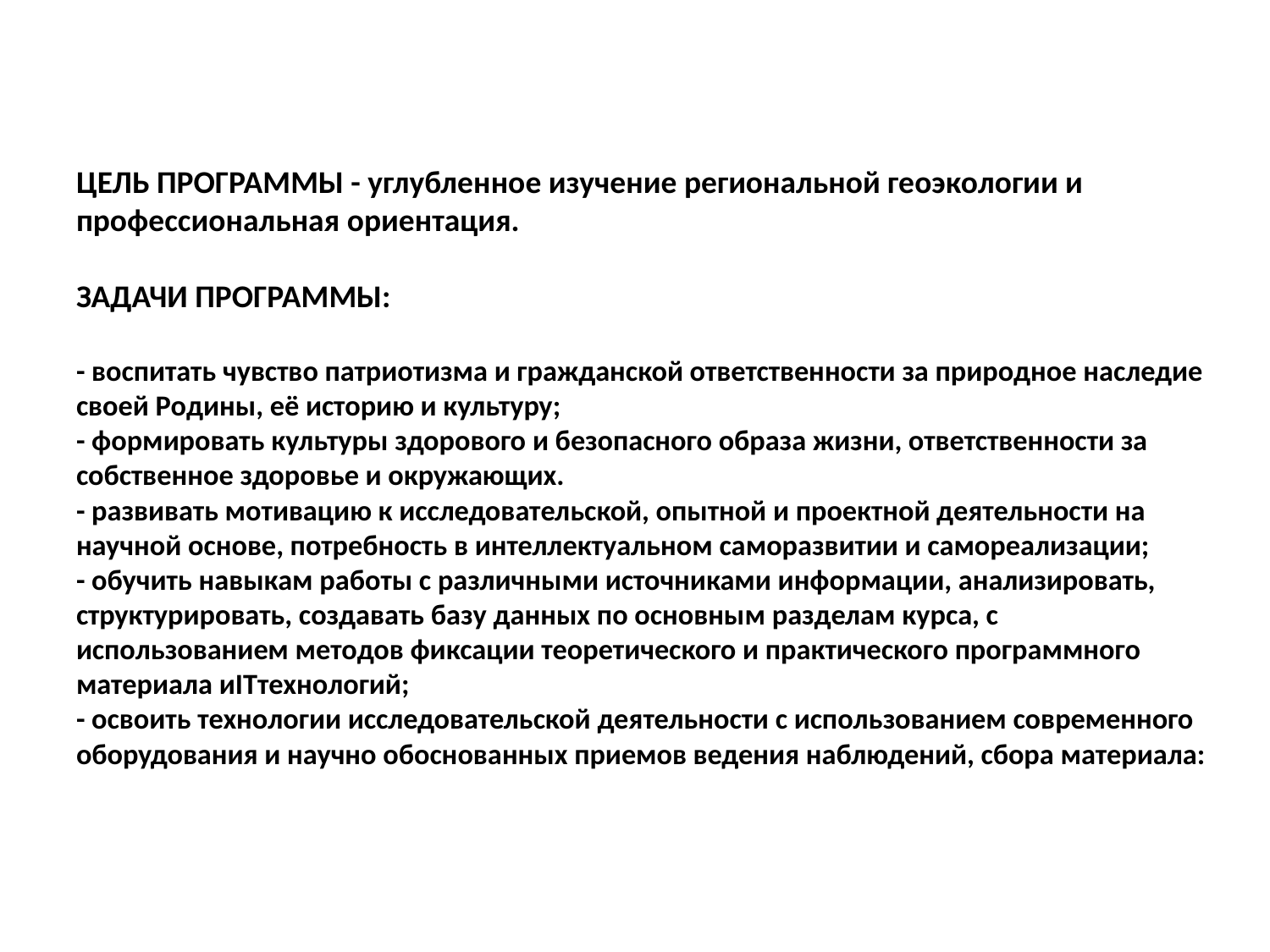

# ЦЕЛЬ ПРОГРАММЫ - углубленное изучение региональной геоэкологии и профессиональная ориентация. ЗАДАЧИ ПРОГРАММЫ: - воспитать чувство патриотизма и гражданской ответственности за природное наследие своей Родины, её историю и культуру; - формировать культуры здорового и безопасного образа жизни, ответственности за собственное здоровье и окружающих. - развивать мотивацию к исследовательской, опытной и проектной деятельности на научной основе, потребность в интеллектуальном саморазвитии и самореализации; - обучить навыкам работы с различными источниками информации, анализировать, структурировать, создавать базу данных по основным разделам курса, с использованием методов фиксации теоретического и практического программного материала иITтехнологий; - освоить технологии исследовательской деятельности с использованием современного оборудования и научно обоснованных приемов ведения наблюдений, сбора материала: